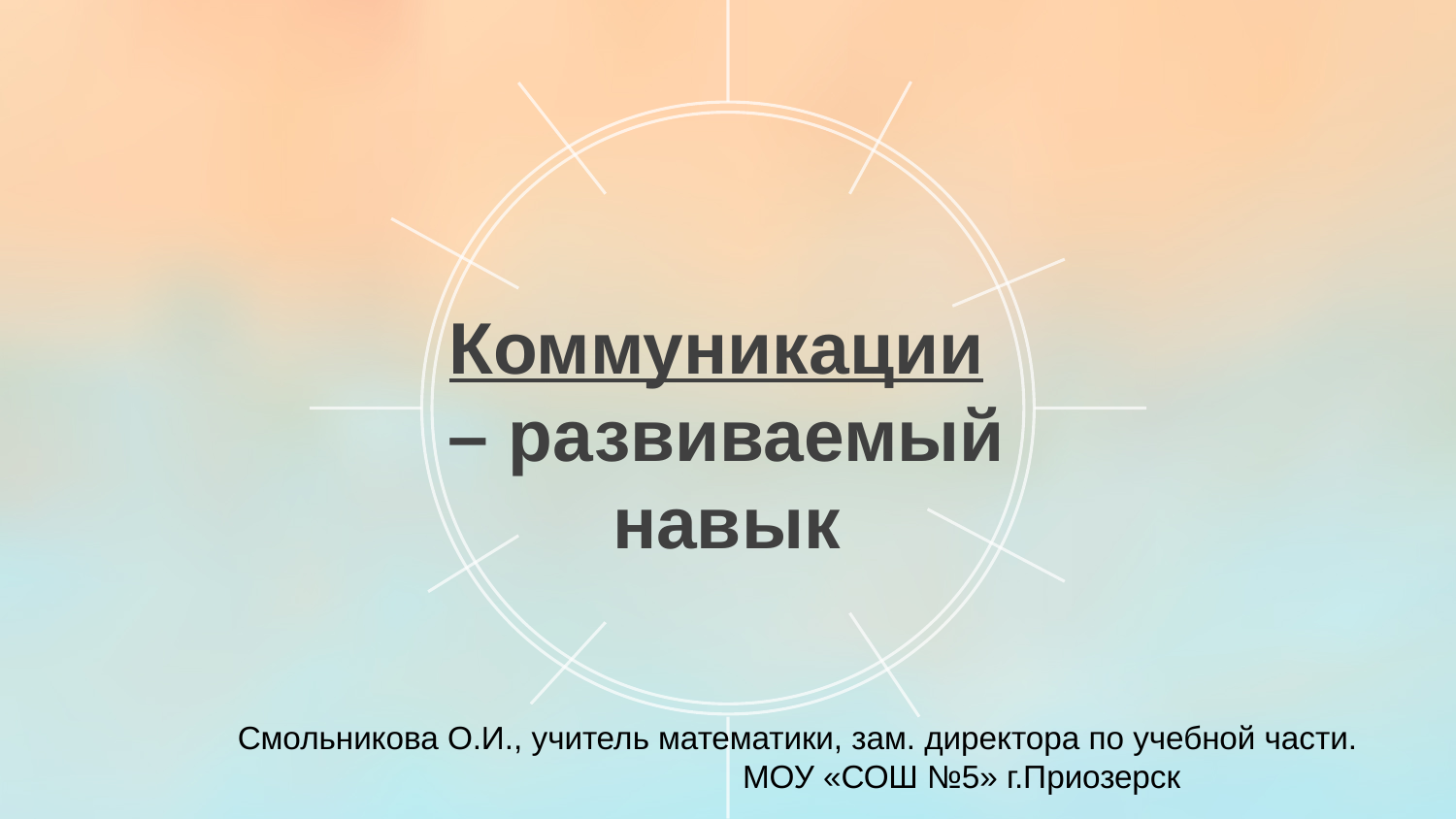

Коммуникации
– развиваемый навык
Смольникова О.И., учитель математики, зам. директора по учебной части.
МОУ «СОШ №5» г.Приозерск